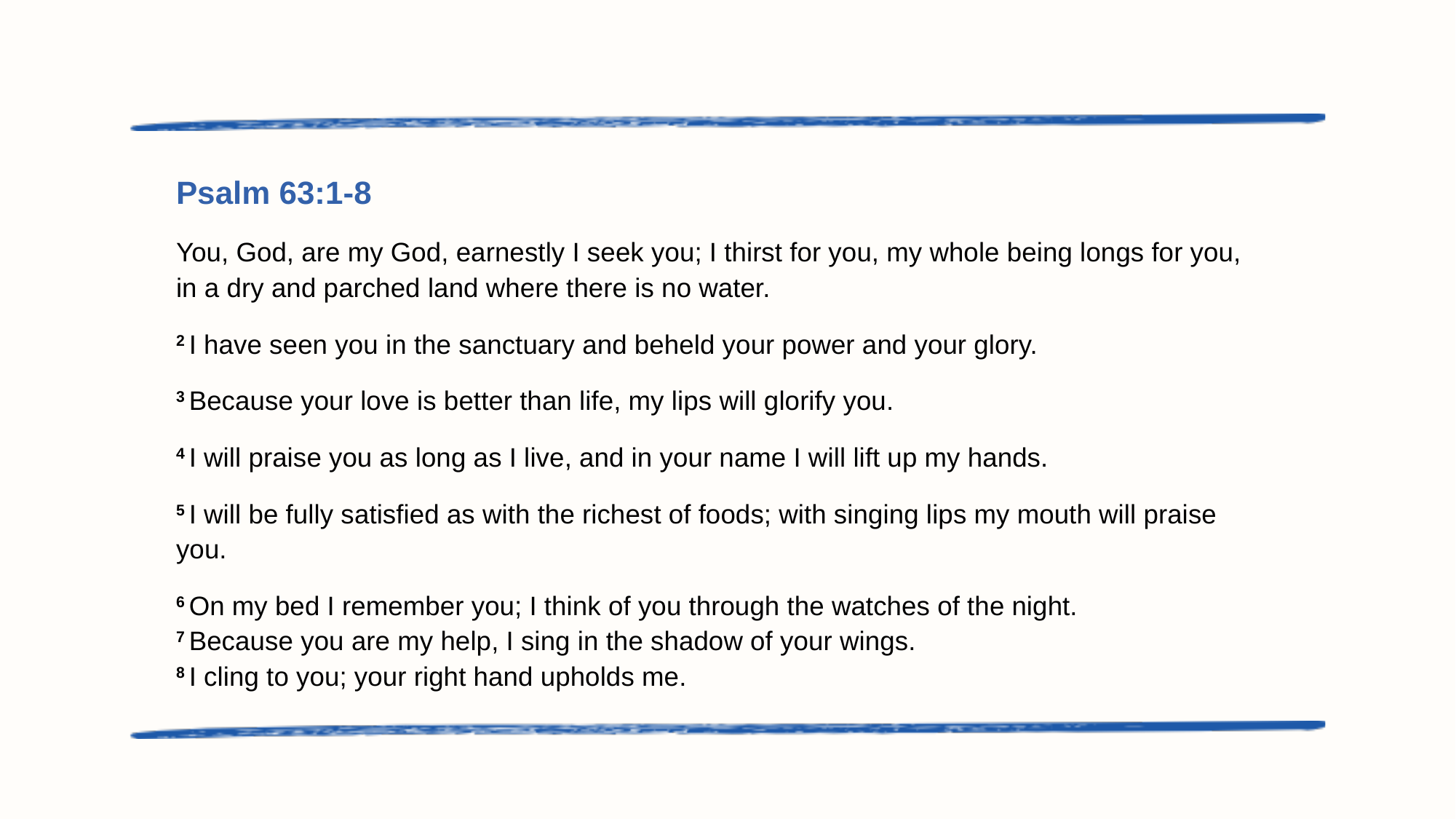

Psalm 63:1-8
You, God, are my God, earnestly I seek you; I thirst for you, my whole being longs for you, in a dry and parched land where there is no water.
2 I have seen you in the sanctuary and beheld your power and your glory.
3 Because your love is better than life, my lips will glorify you.
4 I will praise you as long as I live, and in your name I will lift up my hands.
5 I will be fully satisfied as with the richest of foods; with singing lips my mouth will praise you.
6 On my bed I remember you; I think of you through the watches of the night.
7 Because you are my help, I sing in the shadow of your wings.
8 I cling to you; your right hand upholds me.